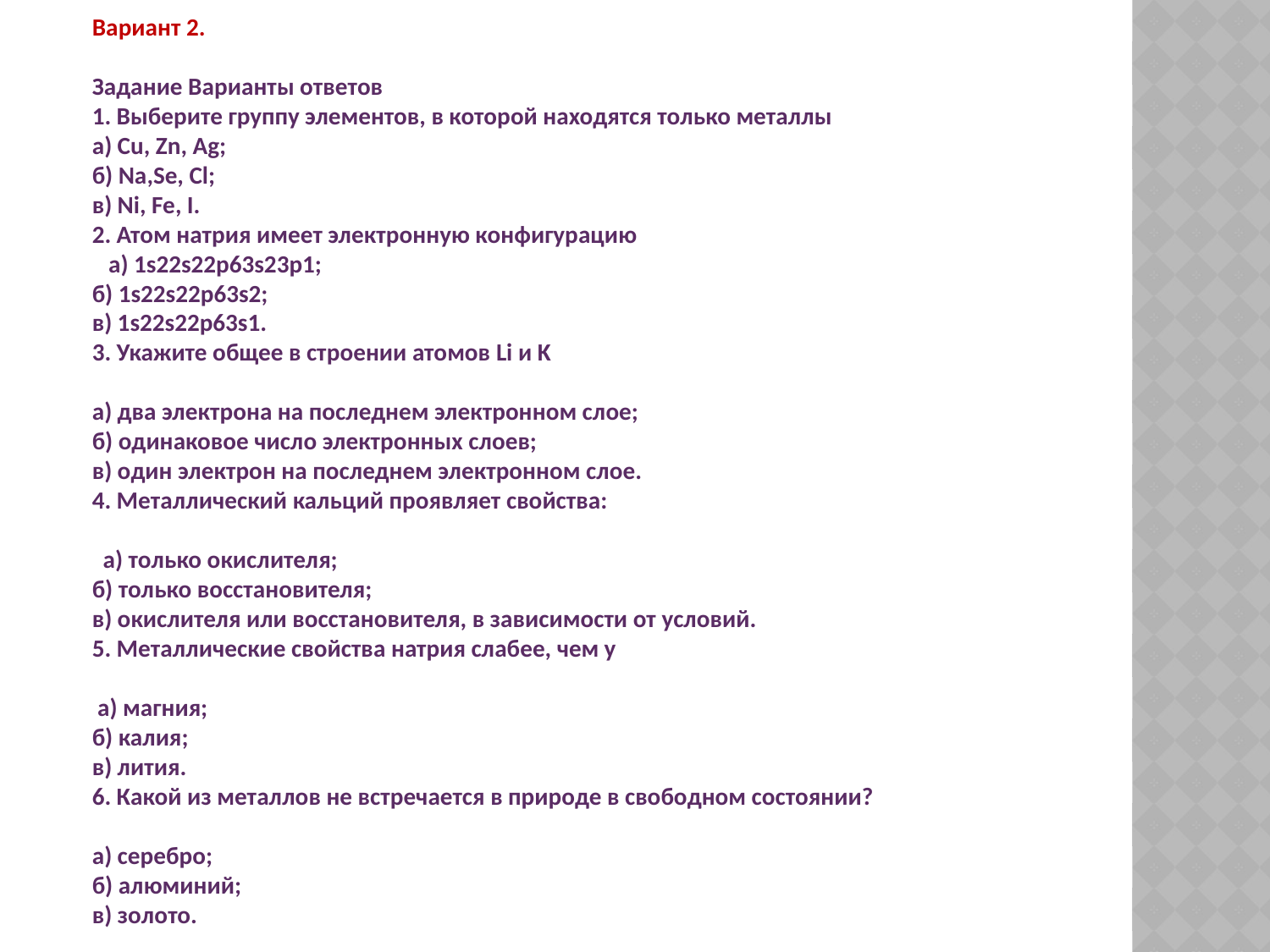

Вариант 2. 
Задание Варианты ответов 
1. Выберите группу элементов, в которой находятся только металлы
а) Cu, Zn, Ag; 
б) Na,Se, Cl; 
в) Ni, Fe, I. 
2. Атом натрия имеет электронную конфигурацию
   а) 1s22s22p63s23p1; 
б) 1s22s22p63s2; 
в) 1s22s22p63s1. 
3. Укажите общее в строении атомов Li и K
а) два электрона на последнем электронном слое; 
б) одинаковое число электронных слоев; 
в) один электрон на последнем электронном слое. 
4. Металлический кальций проявляет свойства:
  а) только окислителя; 
б) только восстановителя; 
в) окислителя или восстановителя, в зависимости от условий. 
5. Металлические свойства натрия слабее, чем у
 а) магния; 
б) калия; 
в) лития. 
6. Какой из металлов не встречается в природе в свободном состоянии?
а) серебро; 
б) алюминий; 
в) золото.